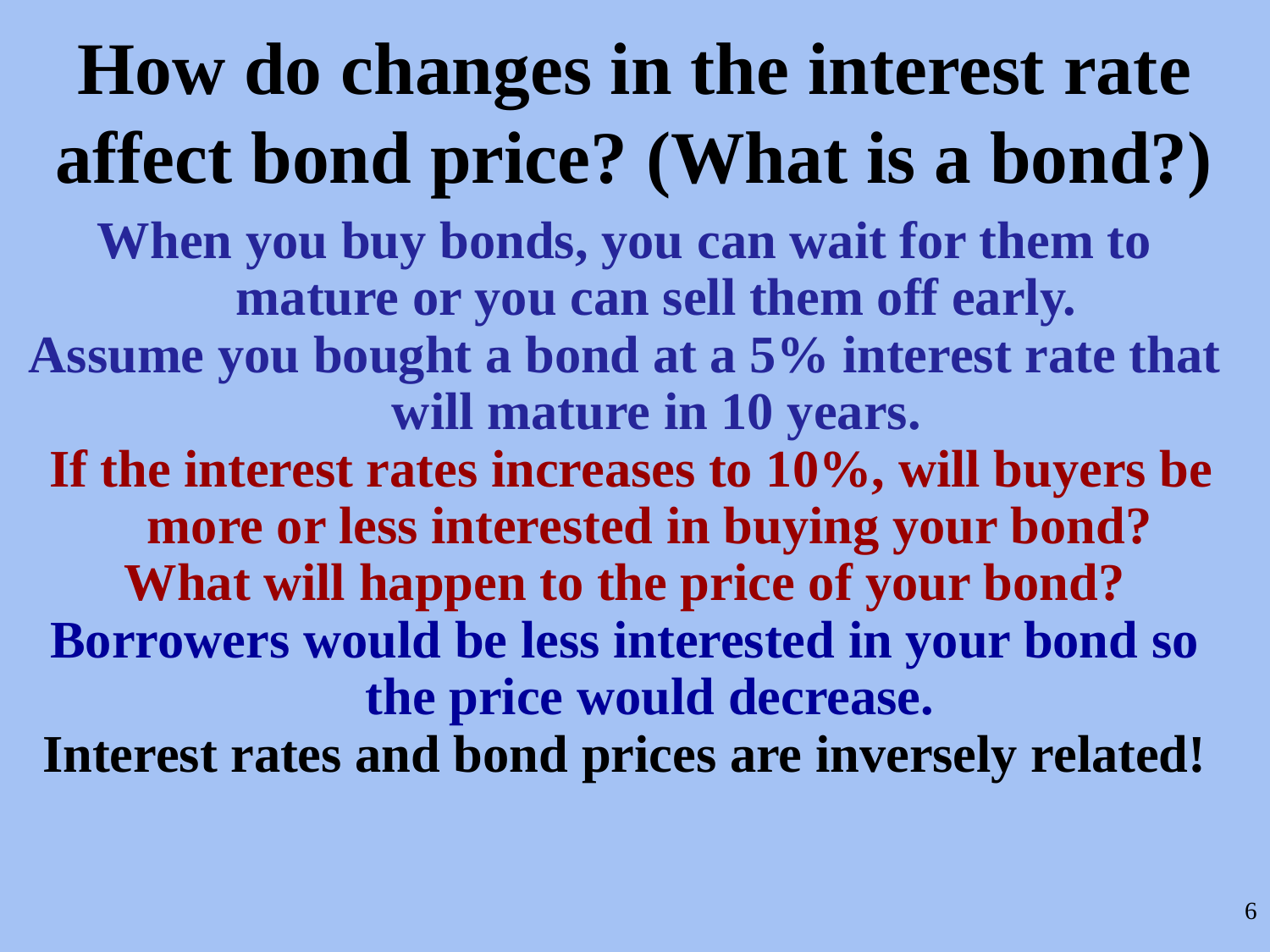

How do changes in the interest rate affect bond price? (What is a bond?)
When you buy bonds, you can wait for them to mature or you can sell them off early.
Assume you bought a bond at a 5% interest rate that will mature in 10 years.
 If the interest rates increases to 10%, will buyers be more or less interested in buying your bond?
What will happen to the price of your bond?
Borrowers would be less interested in your bond so the price would decrease.
Interest rates and bond prices are inversely related!
6